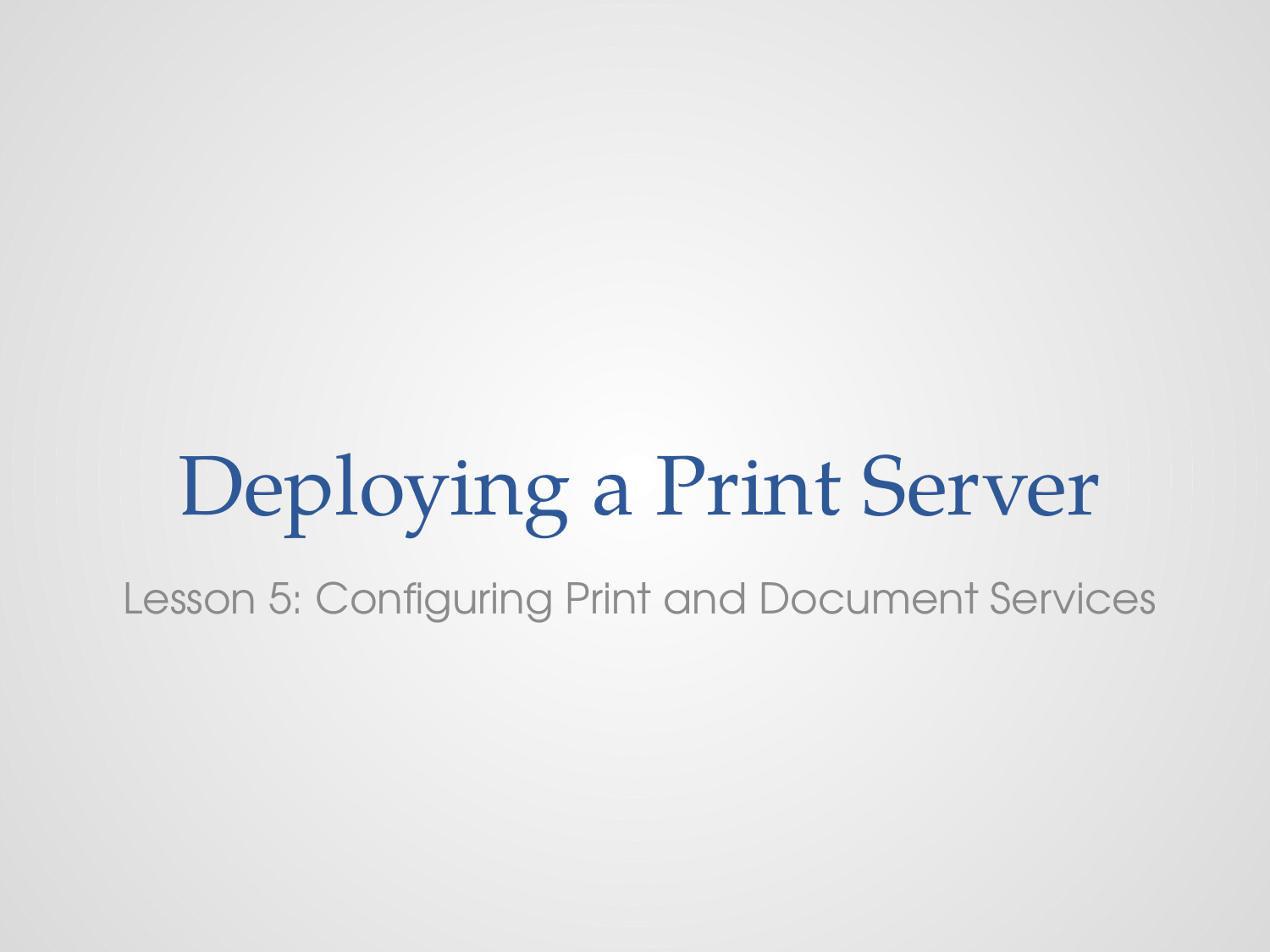

# Deploying a Print Server
Lesson 5: Configuring Print and Document Services
© 2013 John Wiley & Sons, Inc.
3